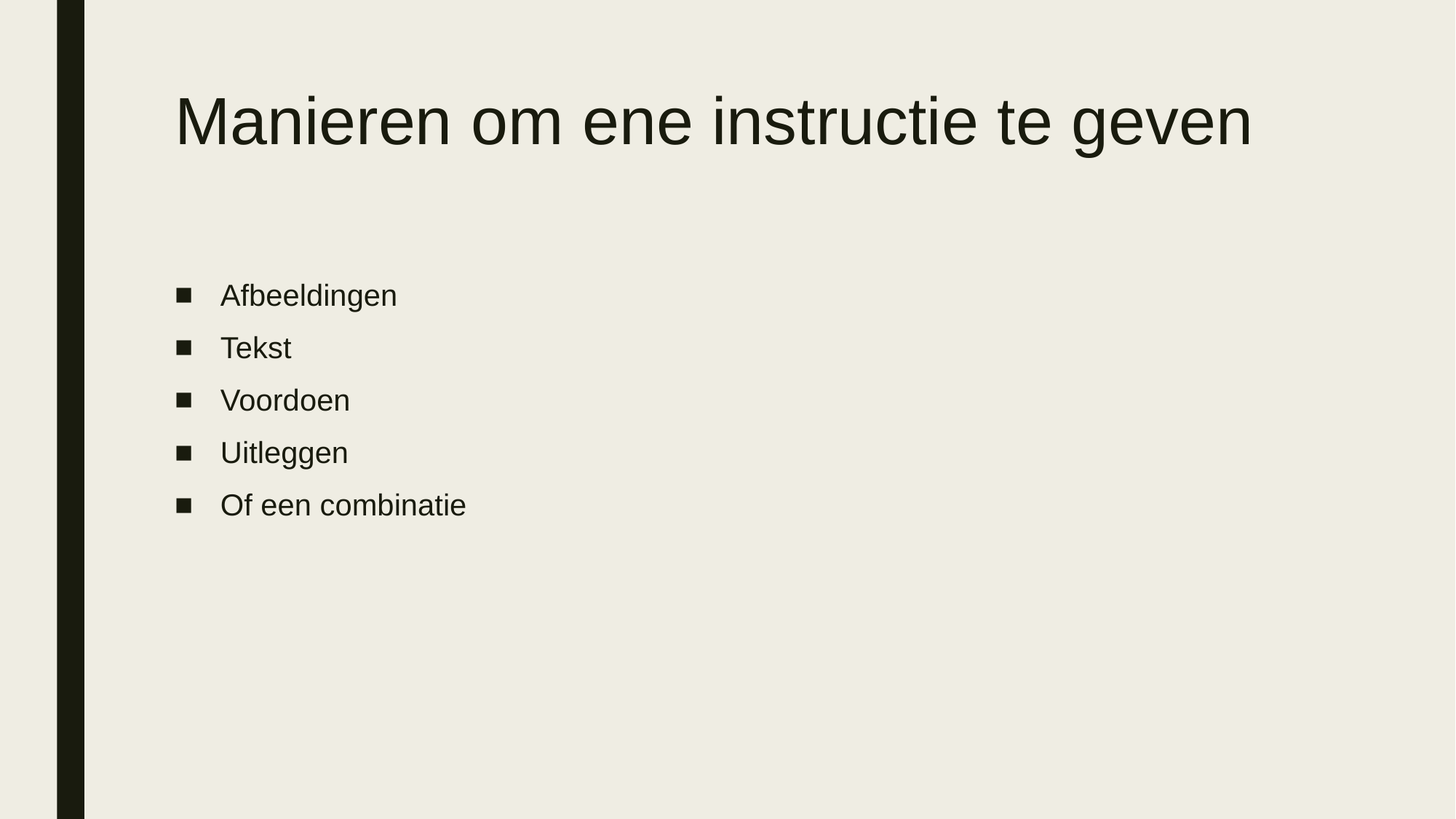

# Manieren om ene instructie te geven
Afbeeldingen
Tekst
Voordoen
Uitleggen
Of een combinatie